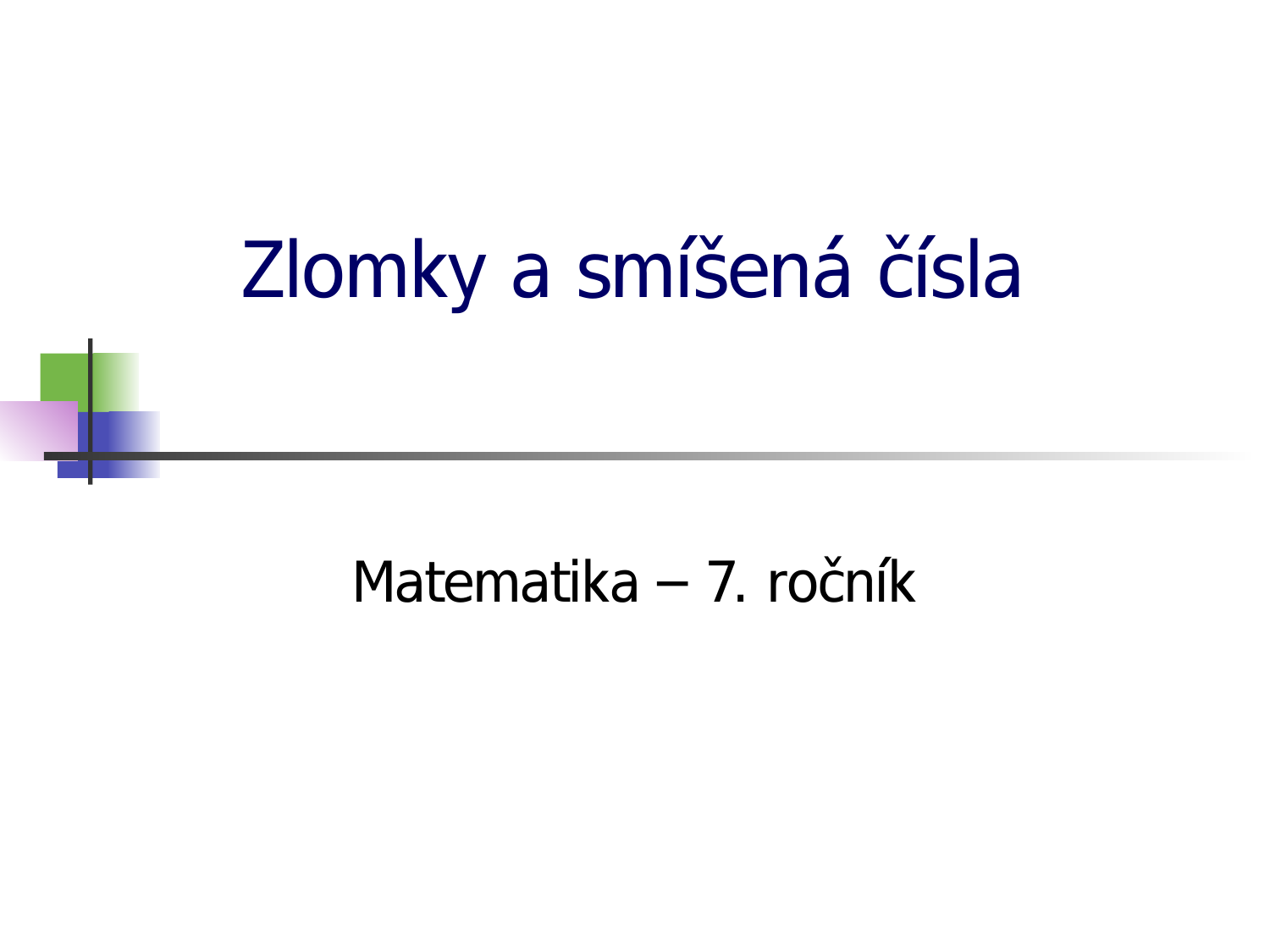

# Zlomky a smíšená čísla
Matematika – 7. ročník